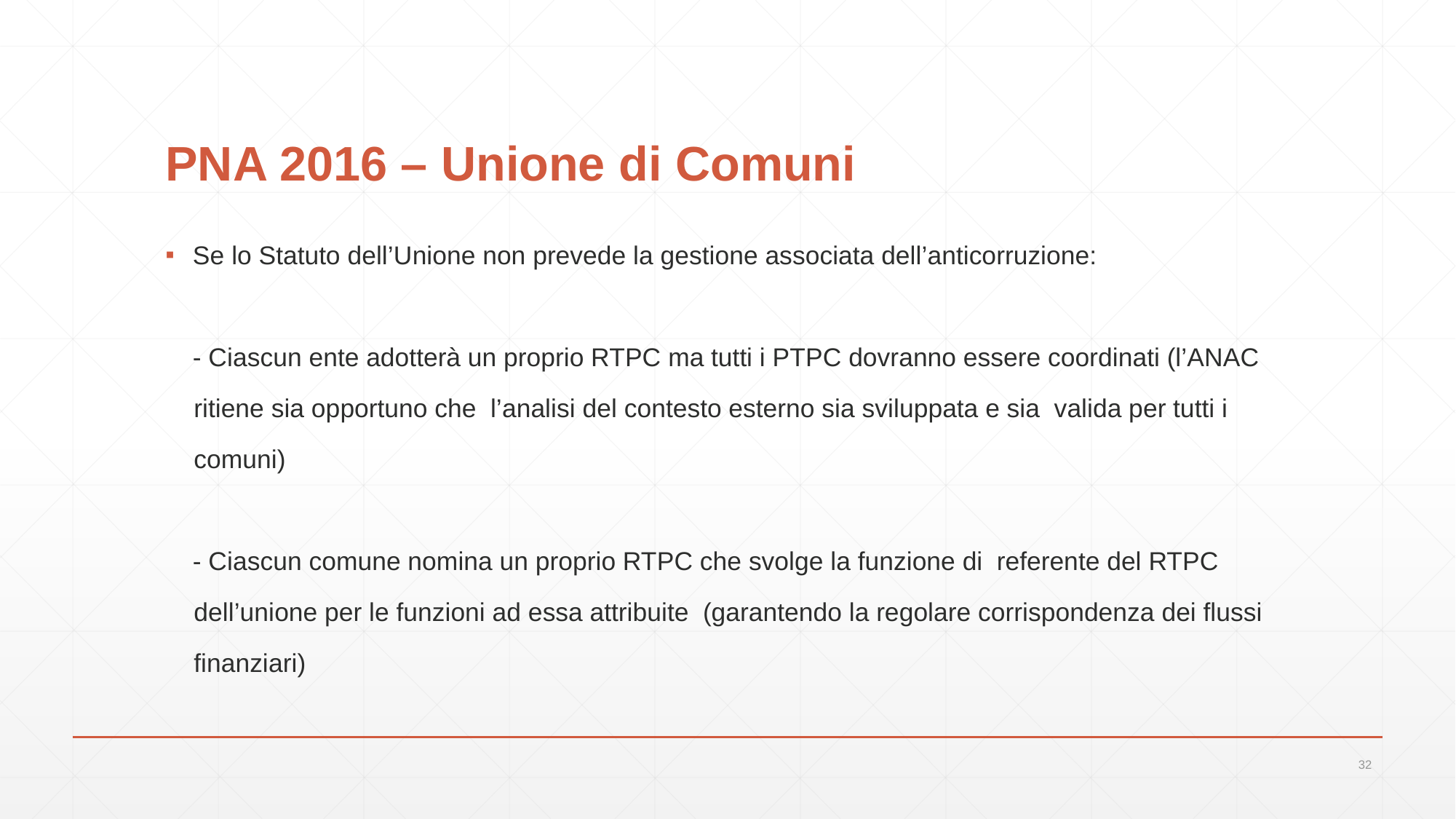

# PNA 2016 – Unione di Comuni
Se lo Statuto dell’Unione non prevede la gestione associata dell’anticorruzione:

	- Ciascun ente adotterà un proprio RTPC ma tutti i PTPC dovranno essere coordinati (l’ANAC
    ritiene sia opportuno che  l’analisi del contesto esterno sia sviluppata e sia  valida per tutti i
    comuni)

	- Ciascun comune nomina un proprio RTPC che svolge la funzione di  referente del RTPC
    dell’unione per le funzioni ad essa attribuite  (garantendo la regolare corrispondenza dei flussi
    finanziari)

32